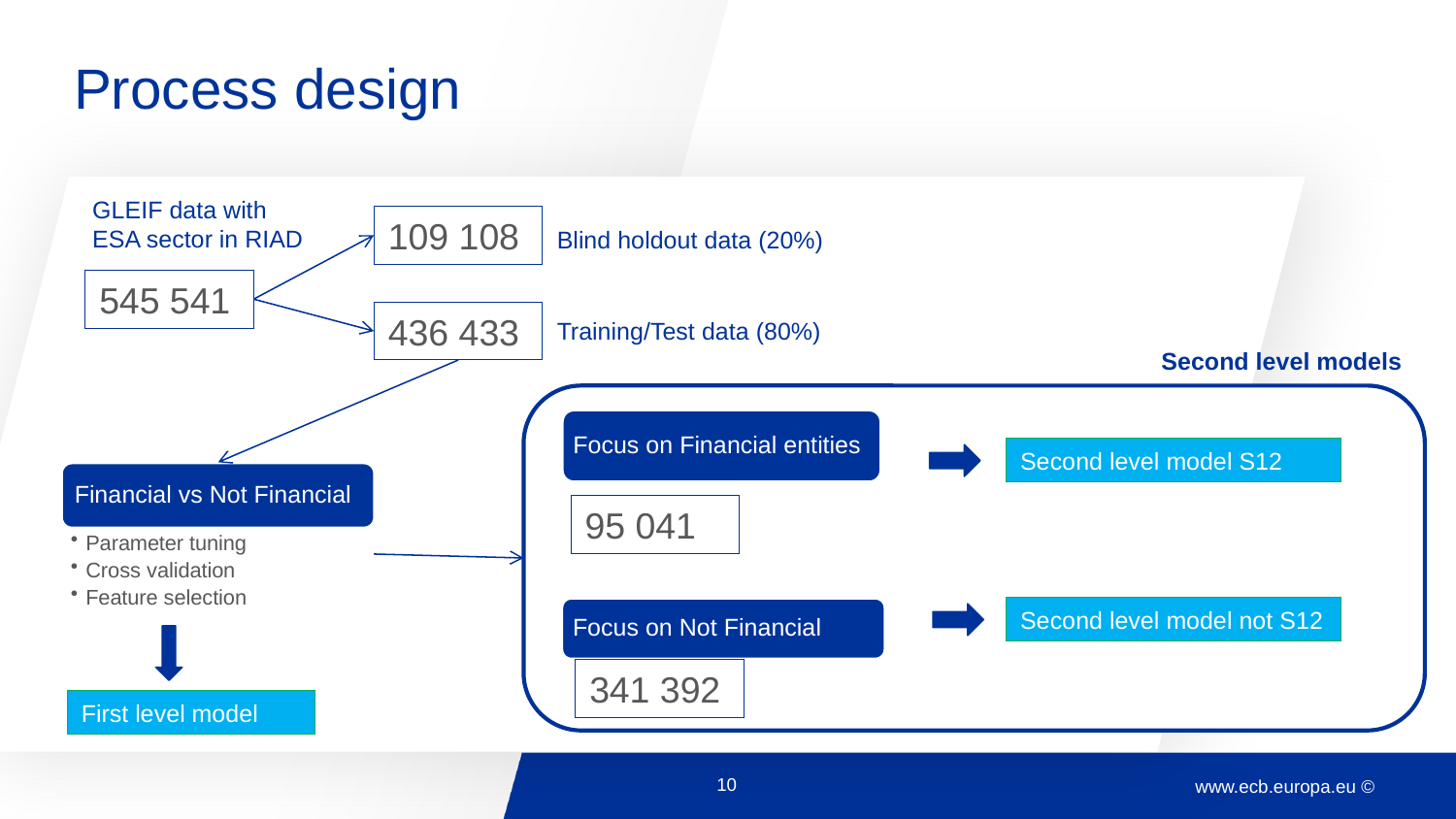

# Process design
GLEIF data with ESA sector in RIAD
109 108
Blind holdout data (20%)
545 541
436 433
Training/Test data (80%)
Second level models

Focus on Financial entities

Second level model S12
Financial vs Not Financial
 Parameter tuning
 Cross validation
 Feature selection
95 041

Focus on Not Financial
Second level model not S12

341 392
First level model
10